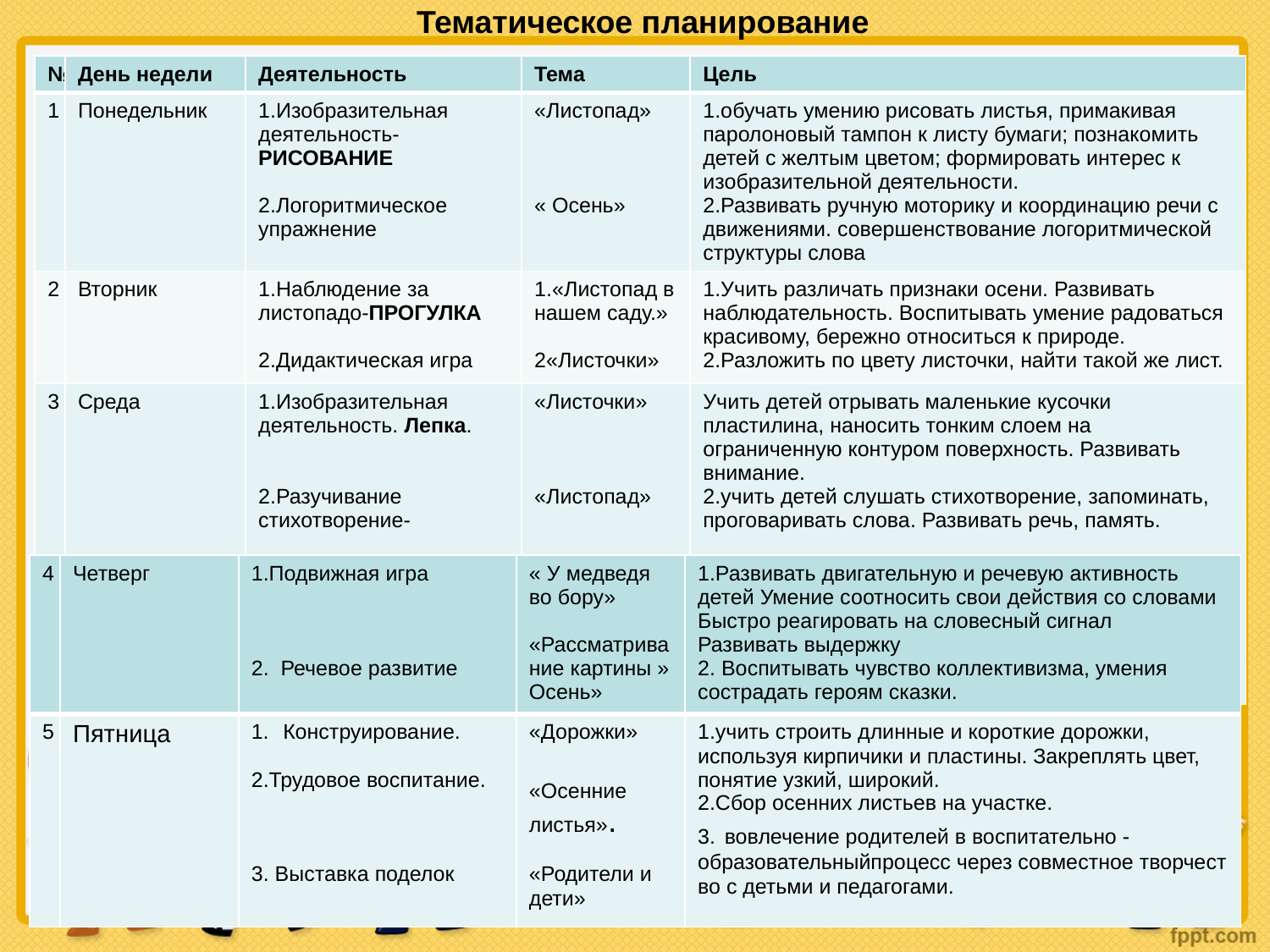

# Тематическое планирование
| № | День недели | Деятельность | Тема | Цель |
| --- | --- | --- | --- | --- |
| 1 | Понедельник | 1.Изобразительная деятельность- РИСОВАНИЕ 2.Логоритмическое упражнение | «Листопад» « Осень» | 1.обучать умению рисовать листья, примакивая паролоновый тампон к листу бумаги; познакомить детей с желтым цветом; формировать интерес к изобразительной деятельности. 2.Развивать ручную моторику и координацию речи с движениями. совершенствование логоритмической структуры слова |
| 2 | Вторник | 1.Наблюдение за листопадо-ПРОГУЛКА 2.Дидактическая игра | 1.«Листопад в нашем саду.» 2«Листочки» | 1.Учить различать признаки осени. Развивать наблюдательность. Воспитывать умение радоваться красивому, бережно относиться к природе. 2.Разложить по цвету листочки, найти такой же лист. |
| 3 | Среда | 1.Изобразительная деятельность. Лепка. 2.Разучивание стихотворение- | «Листочки» «Листопад» | Учить детей отрывать маленькие кусочки пластилина, наносить тонким слоем на ограниченную контуром поверхность. Развивать внимание. 2.учить детей слушать стихотворение, запоминать, проговаривать слова. Развивать речь, память. |

| 4 | Четверг | 1.Подвижная игра 2. Речевое развитие | « У медведя во бору» «Рассматривание картины » Осень» | 1.Развивать двигательную и речевую активность детей Умение соотносить свои действия со словами  Быстро реагировать на словесный сигнал Развивать выдержку 2. Воспитывать чувство коллективизма, умения сострадать героям сказки. |
| --- | --- | --- | --- | --- |
| 5 | Пятница | Конструирование. 2.Трудовое воспитание. 3. Выставка поделок | «Дорожки» «Осенние листья». «Родители и дети» | 1.учить строить длинные и короткие дорожки, используя кирпичики и пластины. Закреплять цвет, понятие узкий, широкий. 2.Сбор осенних листьев на участке. 3. вовлечение родителей в воспитательно - образовательныйпроцесс через совместное творчество с детьми и педагогами. |